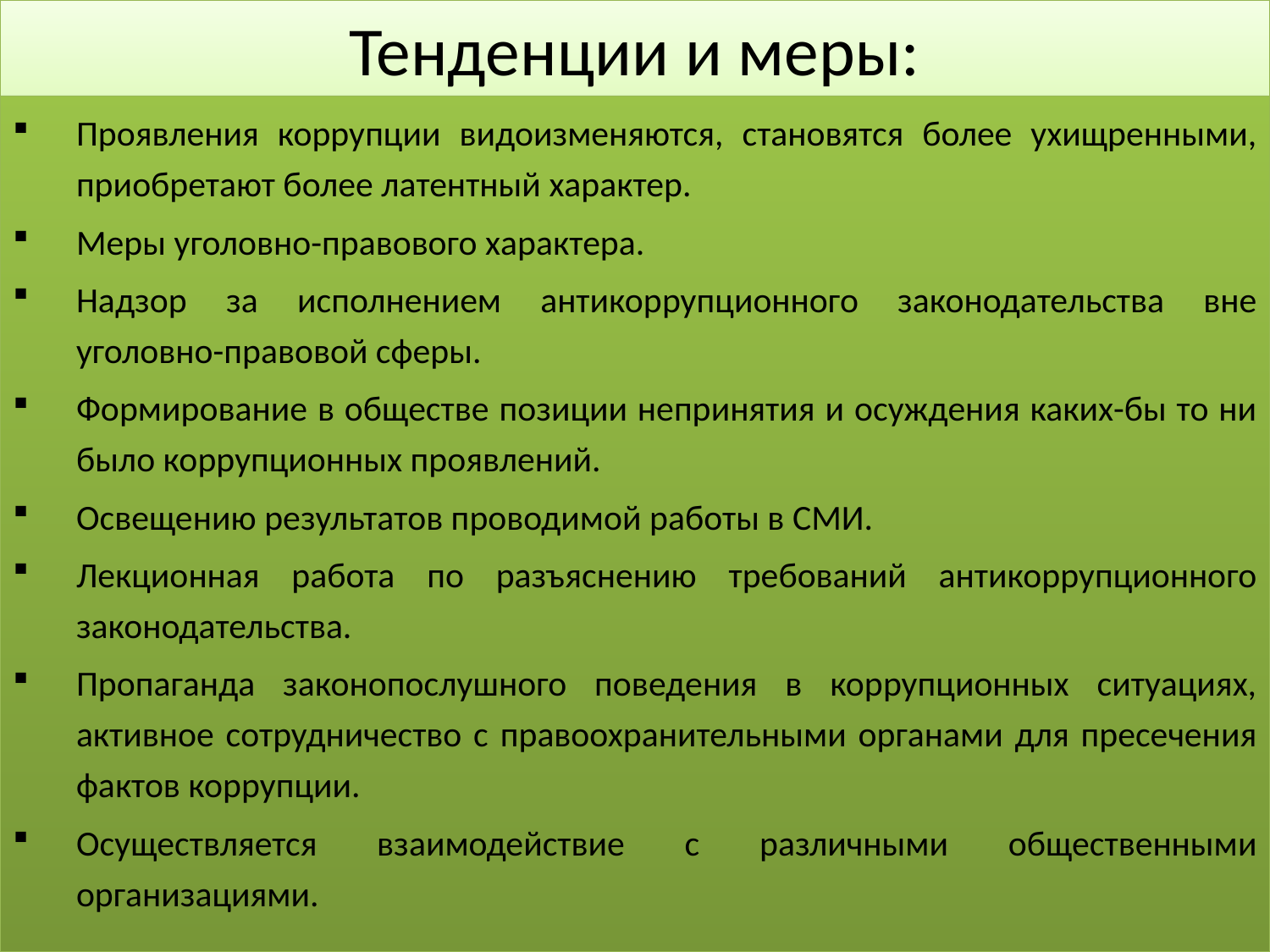

# Тенденции и меры:
Проявления коррупции видоизменяются, становятся более ухищренными, приобретают более латентный характер.
Меры уголовно-правового характера.
Надзор за исполнением антикоррупционного законодательства вне уголовно-правовой сферы.
Формирование в обществе позиции непринятия и осуждения каких-бы то ни было коррупционных проявлений.
Освещению результатов проводимой работы в СМИ.
Лекционная работа по разъяснению требований антикоррупционного законодательства.
Пропаганда законопослушного поведения в коррупционных ситуациях, активное сотрудничество с правоохранительными органами для пресечения фактов коррупции.
Осуществляется взаимодействие с различными общественными организациями.
13